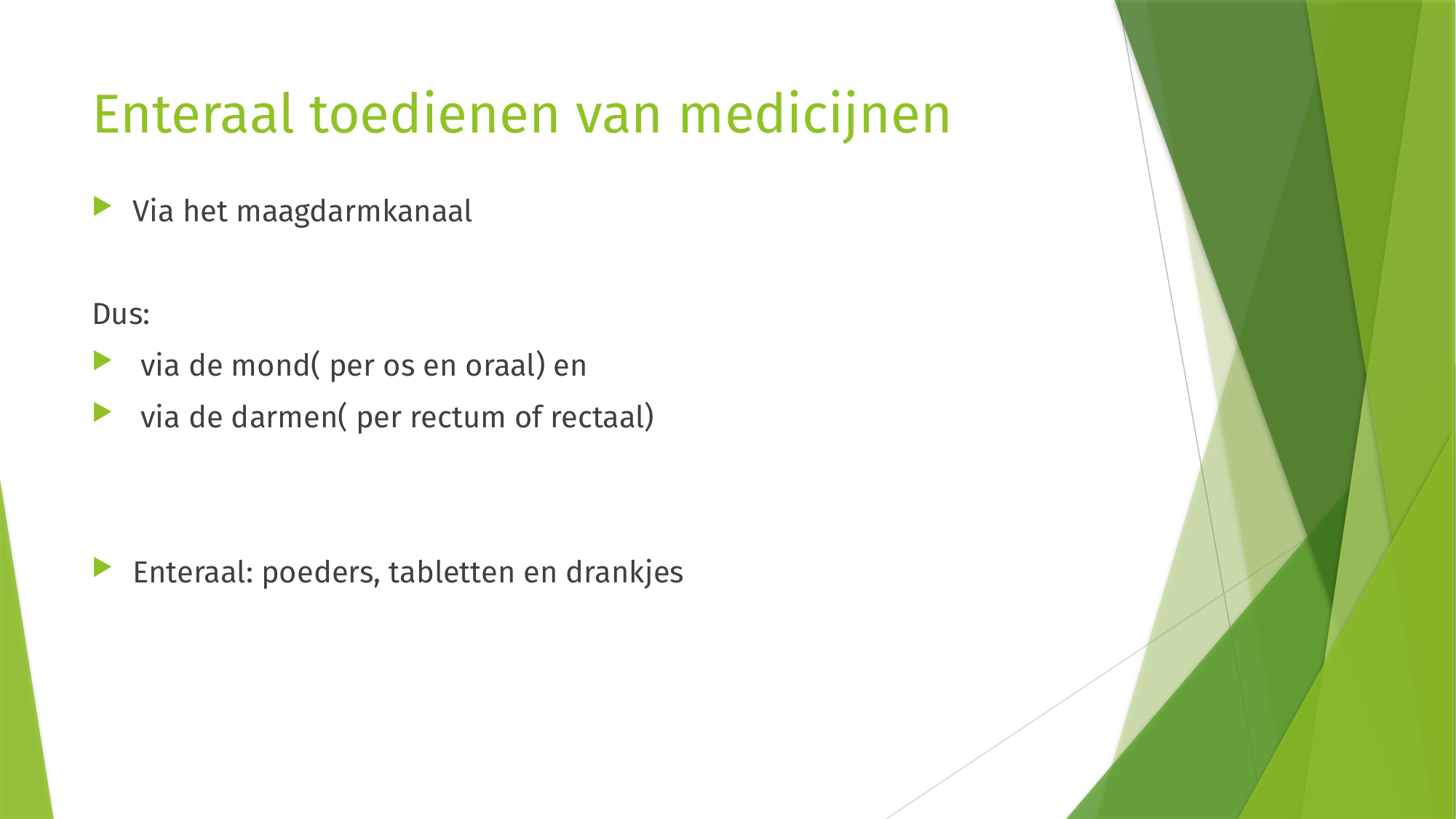

# Enteraal toedienen van medicijnen
Via het maagdarmkanaal

Dus:
 via de mond( per os en oraal) en
 via de darmen( per rectum of rectaal)

Enteraal: poeders, tabletten en drankjes